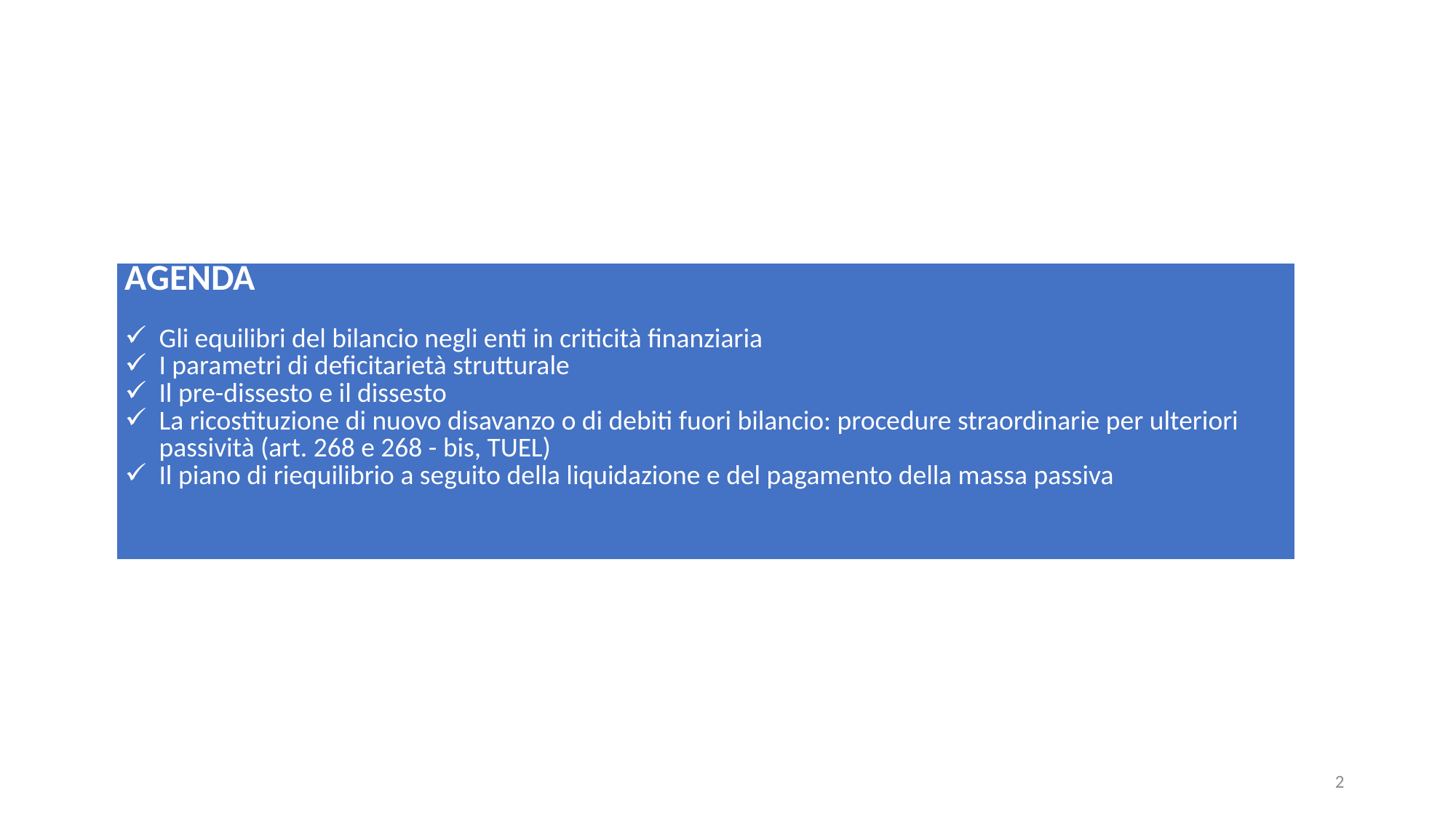

| AGENDA Gli equilibri del bilancio negli enti in criticità finanziaria I parametri di deficitarietà strutturale Il pre-dissesto e il dissesto La ricostituzione di nuovo disavanzo o di debiti fuori bilancio: procedure straordinarie per ulteriori passività (art. 268 e 268 - bis, TUEL) Il piano di riequilibrio a seguito della liquidazione e del pagamento della massa passiva |
| --- |
2